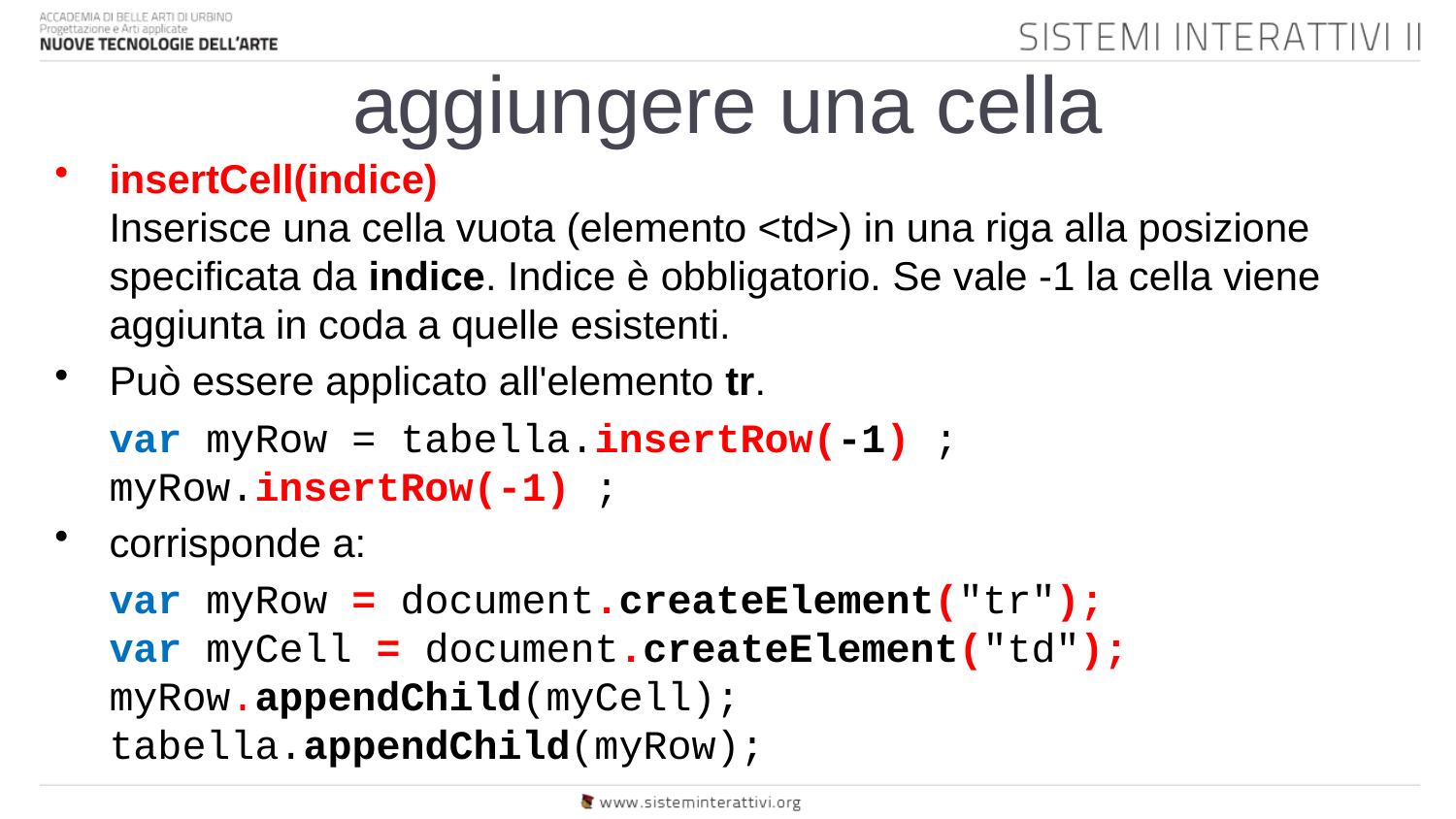

# aggiungere una cella
insertCell(indice)
Inserisce una cella vuota (elemento <td>) in una riga alla posizione specificata da indice. Indice è obbligatorio. Se vale -1 la cella viene aggiunta in coda a quelle esistenti.
Può essere applicato all'elemento tr.
	var myRow = tabella.insertRow(-1) ;
myRow.insertRow(-1) ;
corrisponde a:
	var myRow = document.createElement("tr");
var myCell = document.createElement("td");
myRow.appendChild(myCell);
tabella.appendChild(myRow);